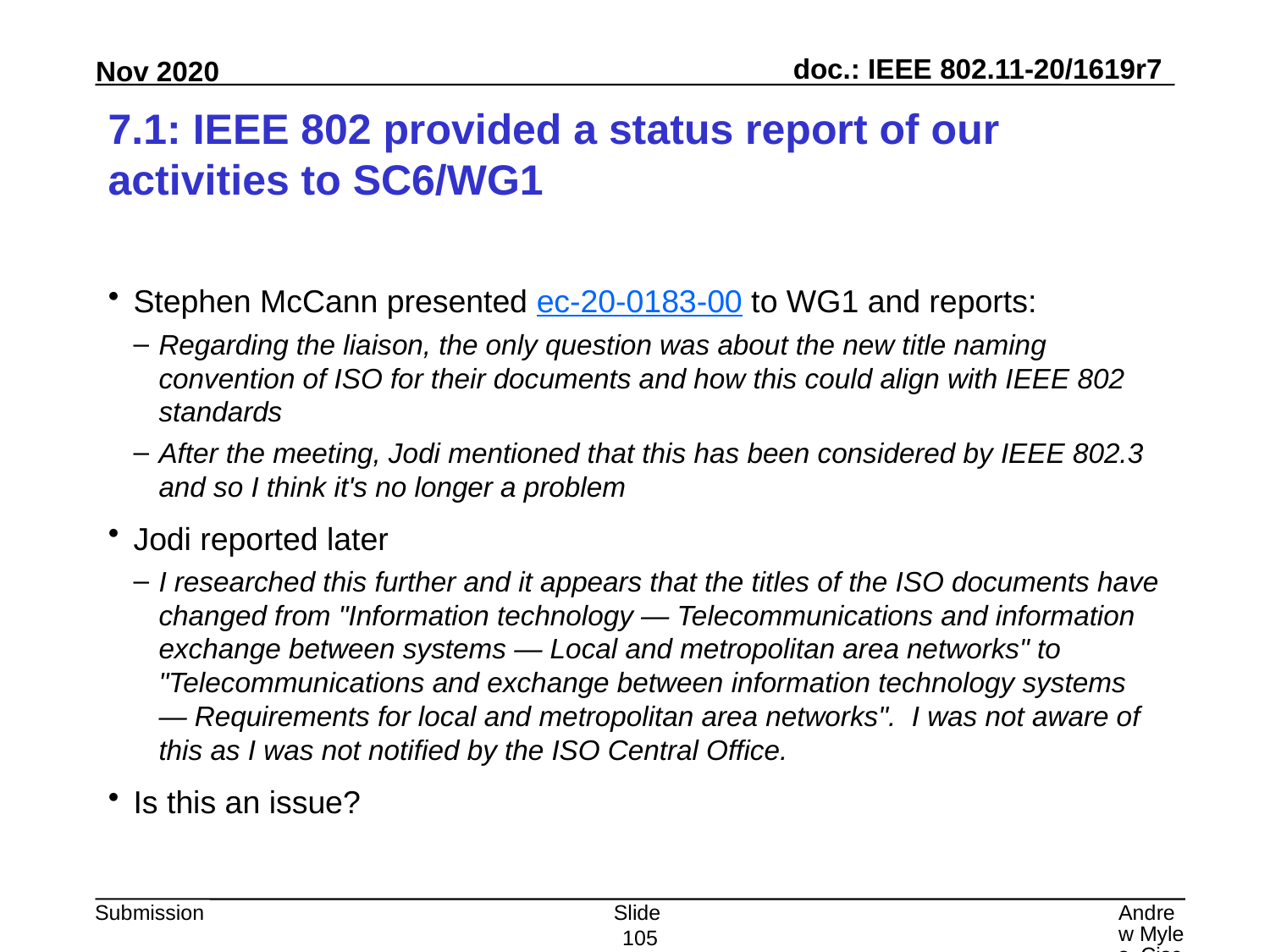

# 7.1: IEEE 802 provided a status report of our activities to SC6/WG1
Stephen McCann presented ec-20-0183-00 to WG1 and reports:
Regarding the liaison, the only question was about the new title naming convention of ISO for their documents and how this could align with IEEE 802 standards
After the meeting, Jodi mentioned that this has been considered by IEEE 802.3 and so I think it's no longer a problem
Jodi reported later
I researched this further and it appears that the titles of the ISO documents have changed from "Information technology — Telecommunications and information exchange between systems — Local and metropolitan area networks" to "Telecommunications and exchange between information technology systems — Requirements for local and metropolitan area networks".  I was not aware of this as I was not notified by the ISO Central Office.
Is this an issue?

Slide 105
Andrew Myles, Cisco